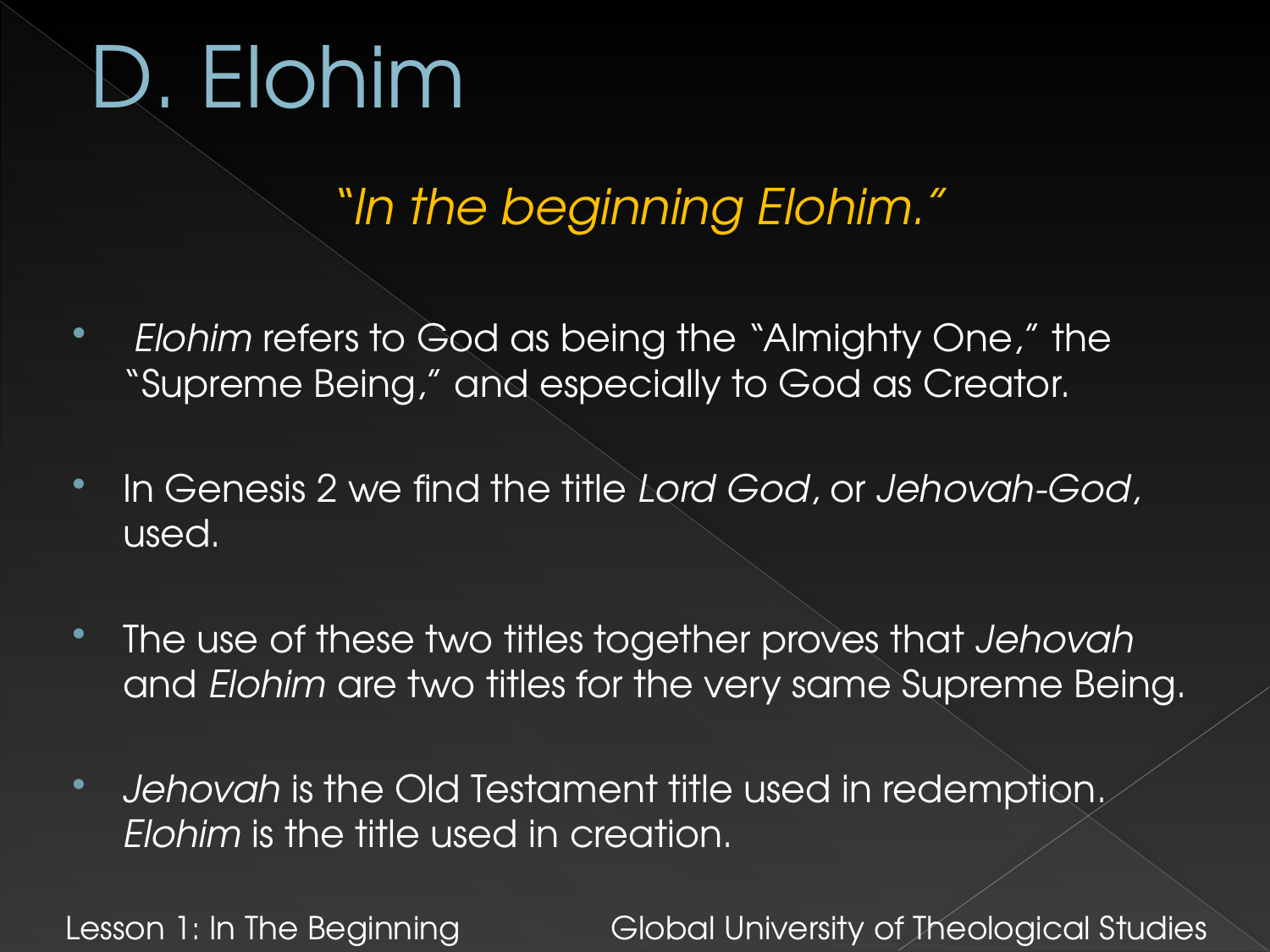

# D. Elohim
“In the beginning Elohim.”

 Elohim refers to God as being the “Almighty One,” the “Supreme Being,” and especially to God as Creator.

In Genesis 2 we find the title Lord God, or Jehovah-God, used.

The use of these two titles together proves that Jehovah and Elohim are two titles for the very same Supreme Being.

Jehovah is the Old Testament title used in redemption. Elohim is the title used in creation.
Lesson 1: In The Beginning                 Global University of Theological Studies